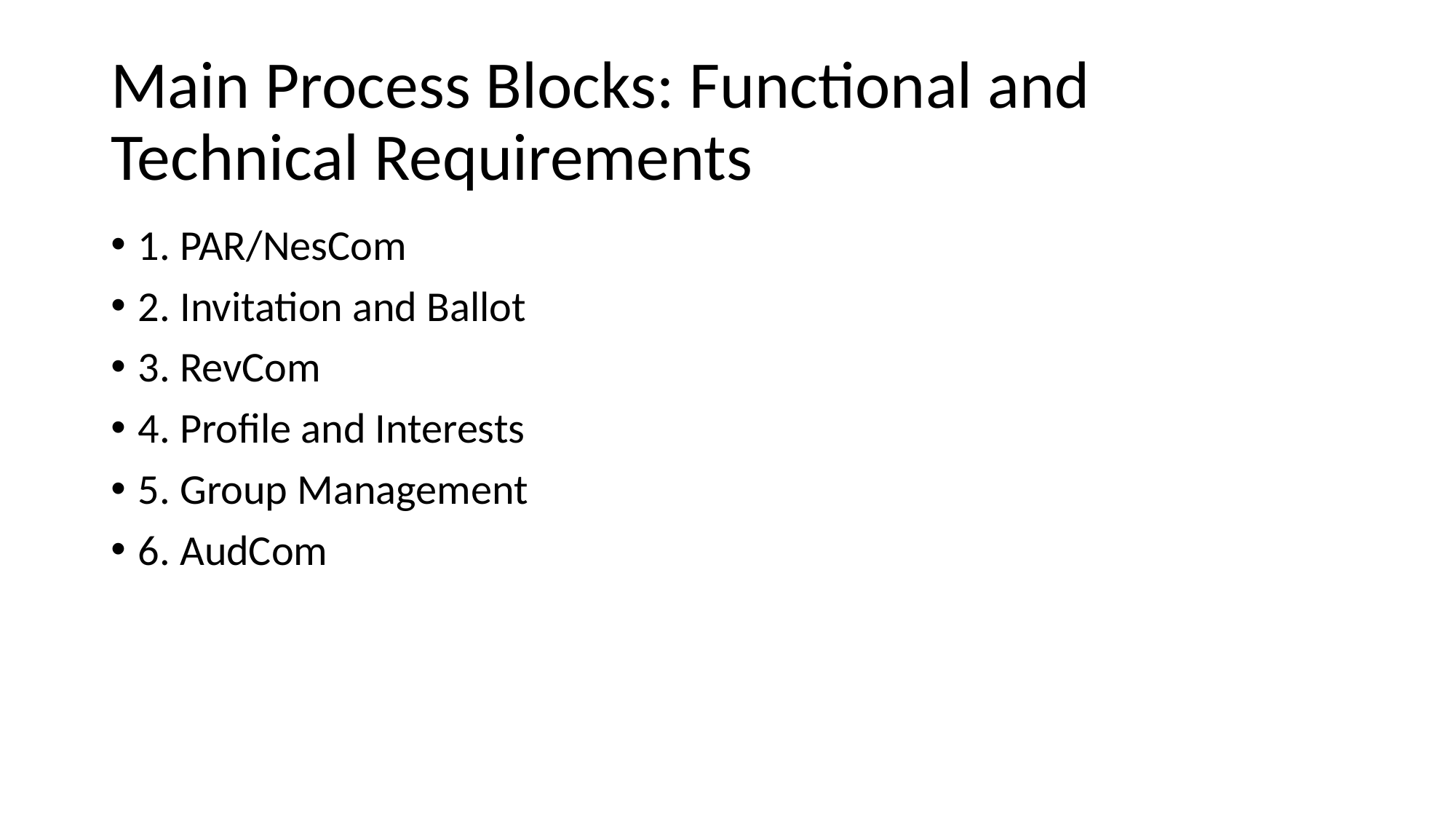

# Main Process Blocks: Functional and Technical Requirements
1. PAR/NesCom
2. Invitation and Ballot
3. RevCom
4. Profile and Interests
5. Group Management
6. AudCom